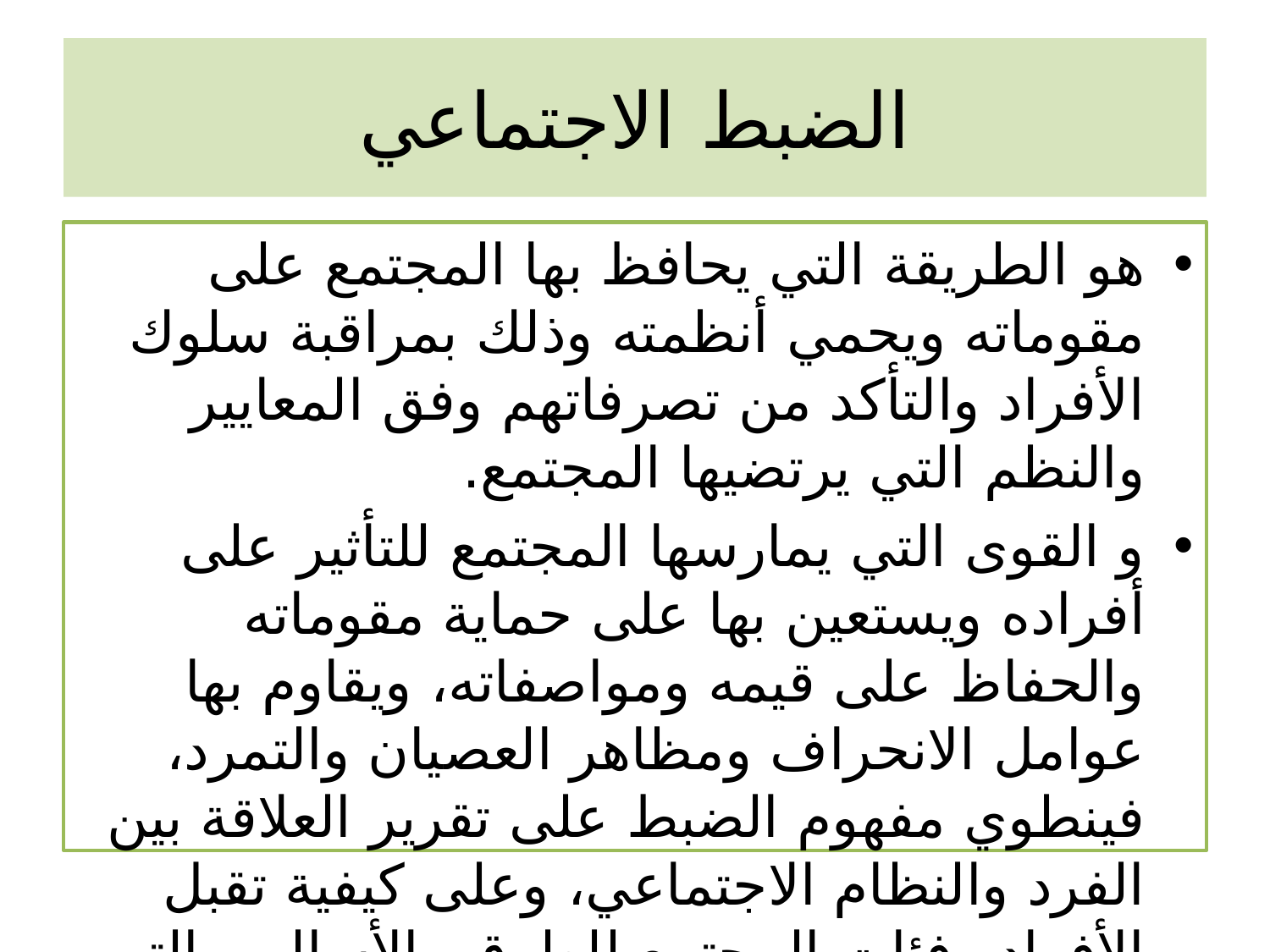

# الضبط الاجتماعي
هو الطريقة التي يحافظ بها المجتمع على مقوماته ويحمي أنظمته وذلك بمراقبة سلوك الأفراد والتأكد من تصرفاتهم وفق المعايير والنظم التي يرتضيها المجتمع.
و القوى التي يمارسها المجتمع للتأثير على أفراده ويستعين بها على حماية مقوماته والحفاظ على قيمه ومواصفاته، ويقاوم بها عوامل الانحراف ومظاهر العصيان والتمرد، فينطوي مفهوم الضبط على تقرير العلاقة بين الفرد والنظام الاجتماعي، وعلى كيفية تقبل الأفراد وفئات المجتمع للطرق والأساليب التي يتم بها الضبط